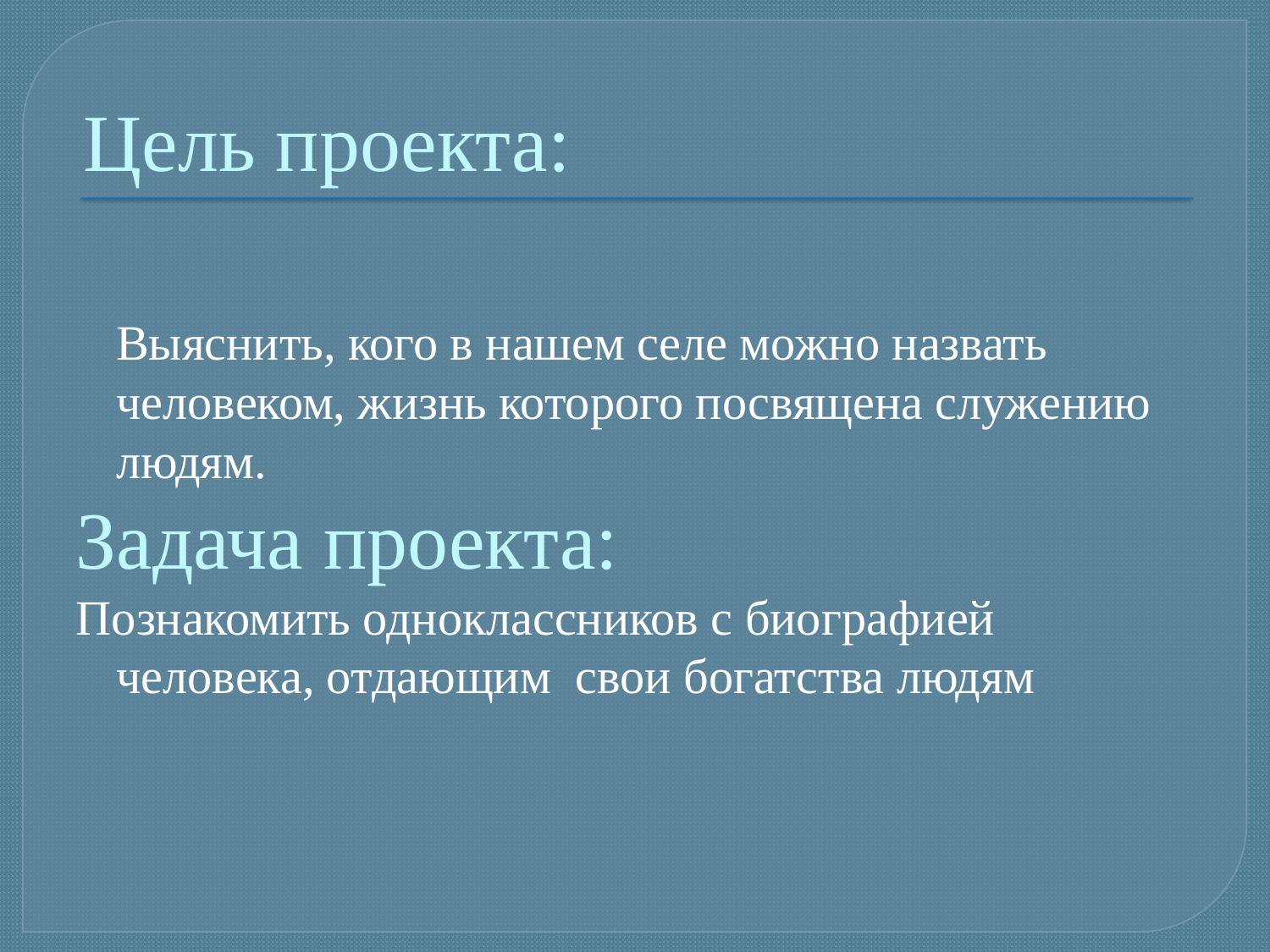

# Цель проекта:

     Выяснить, кого в нашем селе можно назвать человеком, жизнь которого посвящена служению людям.
Задача проекта:
Познакомить одноклассников с биографией человека, отдающим  свои богатства людям